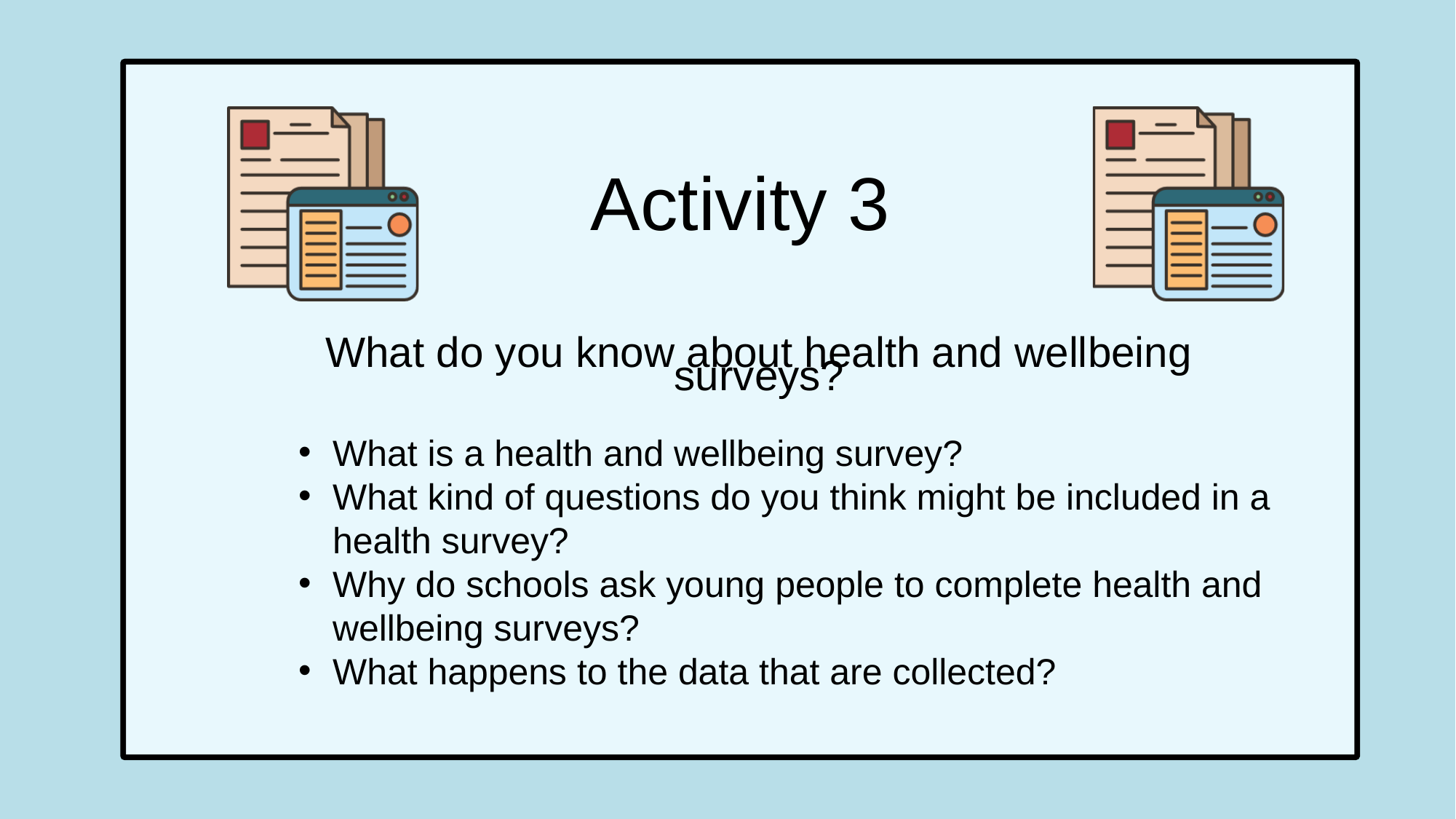

Activity 3
What do you know about health and wellbeing surveys?

What is a health and wellbeing survey?
What kind of questions do you think might be included in a health survey?
Why do schools ask young people to complete health and wellbeing surveys?
What happens to the data that are collected?